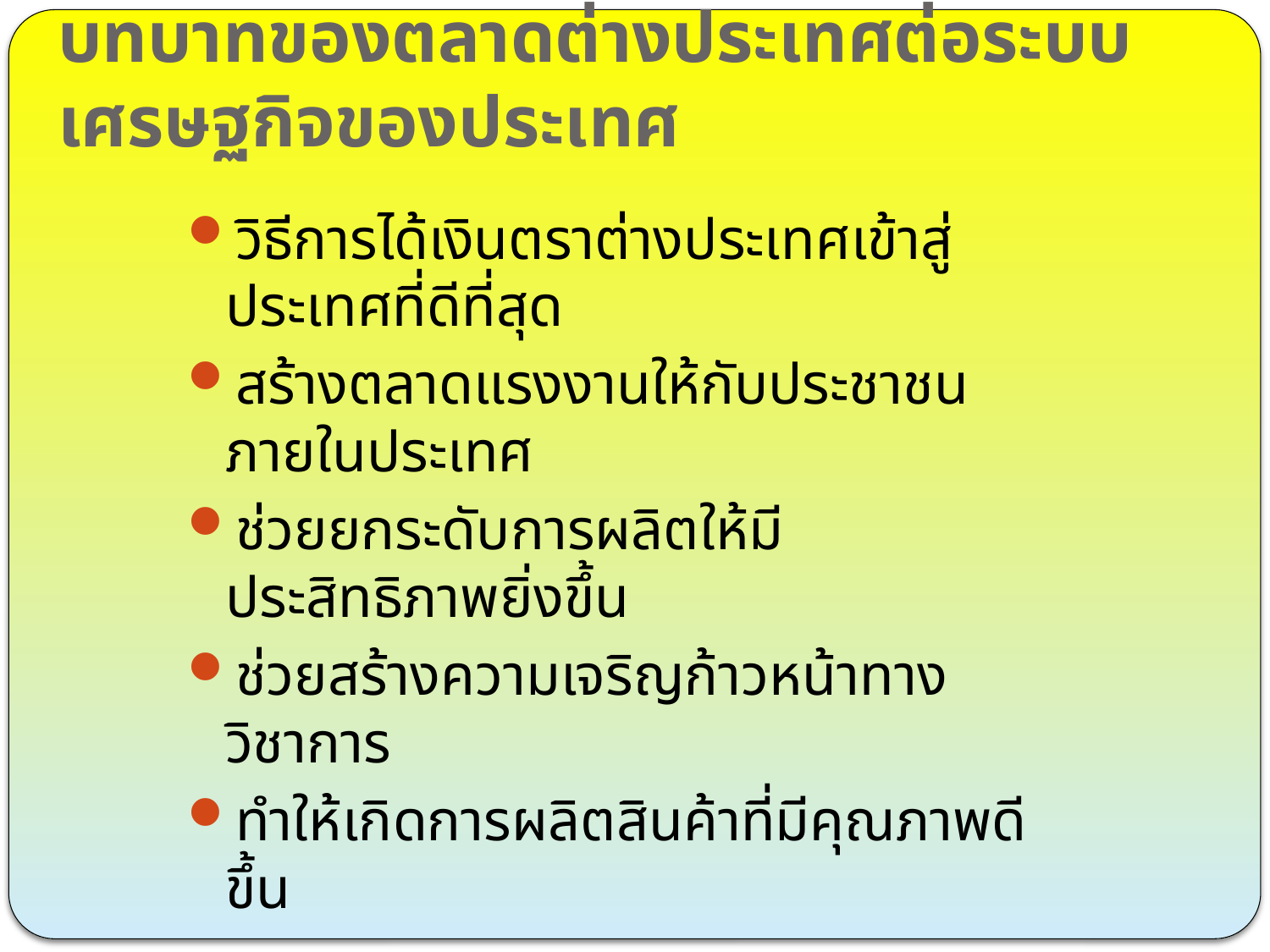

# บทบาทของตลาดต่างประเทศต่อระบบเศรษฐกิจของประเทศ
วิธีการได้เงินตราต่างประเทศเข้าสู่ประเทศที่ดีที่สุด
สร้างตลาดแรงงานให้กับประชาชนภายในประเทศ
ช่วยยกระดับการผลิตให้มีประสิทธิภาพยิ่งขึ้น
ช่วยสร้างความเจริญก้าวหน้าทางวิชาการ
ทำให้เกิดการผลิตสินค้าที่มีคุณภาพดีขึ้น